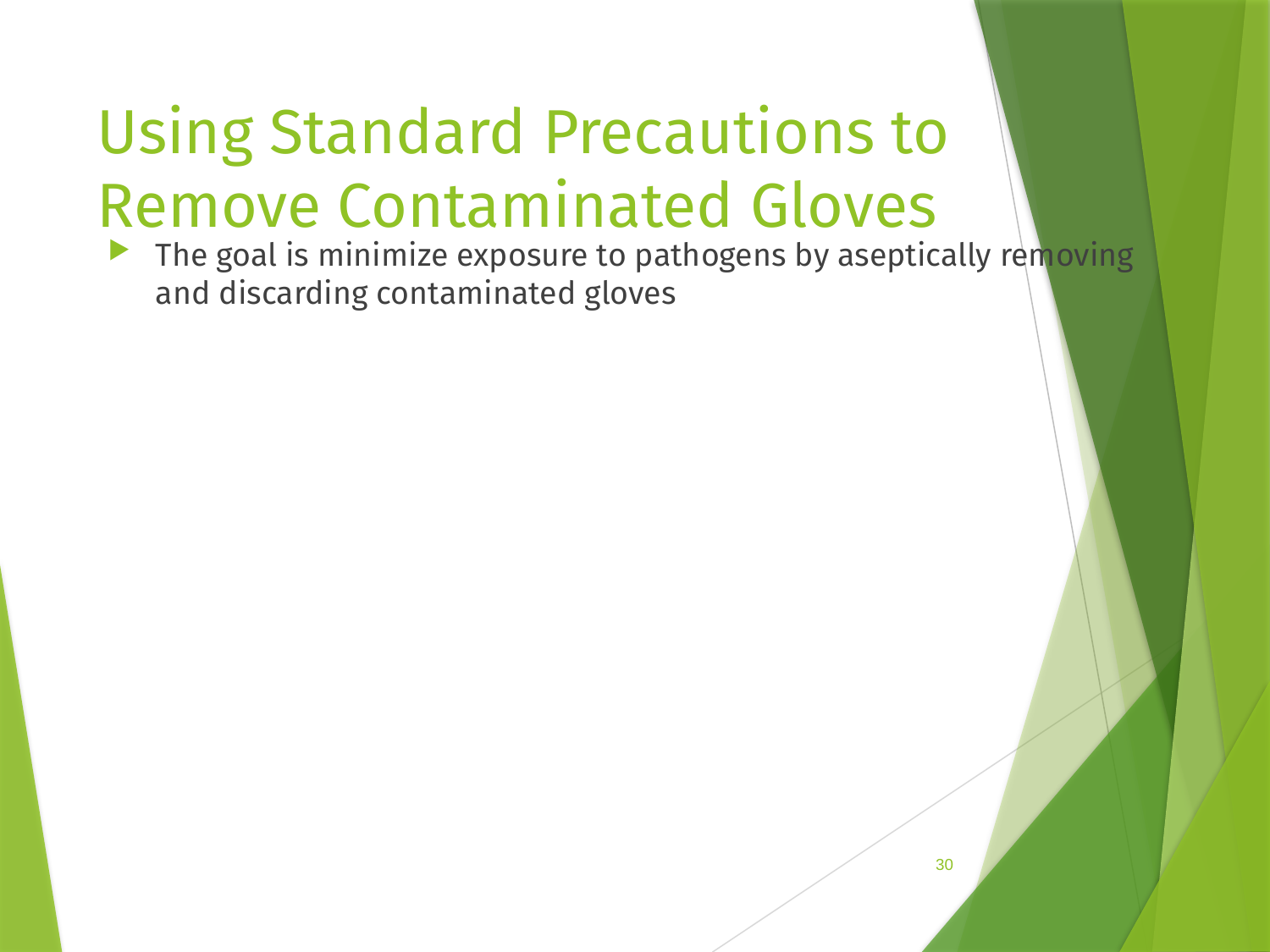

# Using Standard Precautions to Remove Contaminated Gloves
The goal is minimize exposure to pathogens by aseptically removing and discarding contaminated gloves
 30